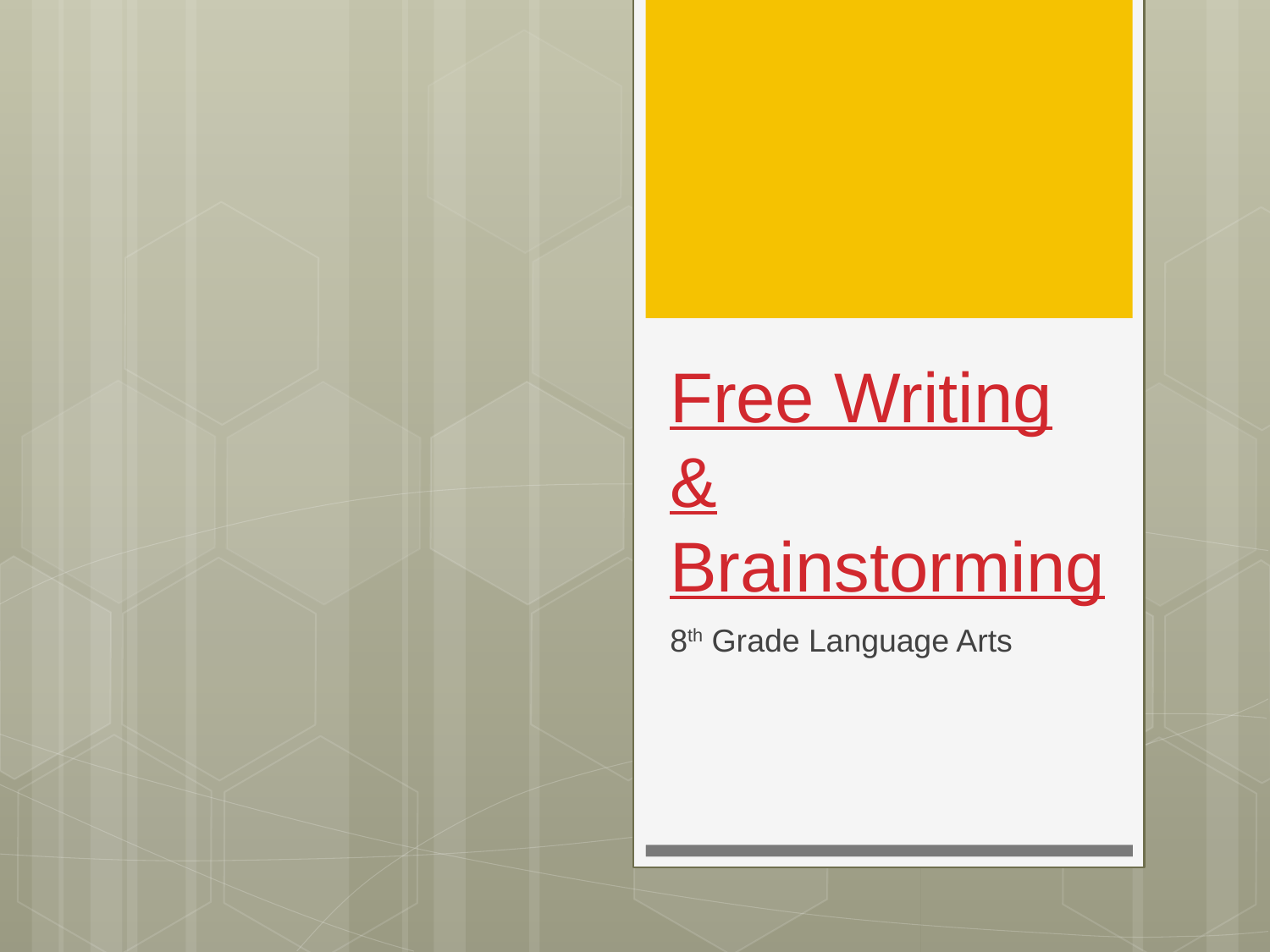

# Free Writing & Brainstorming
8th Grade Language Arts